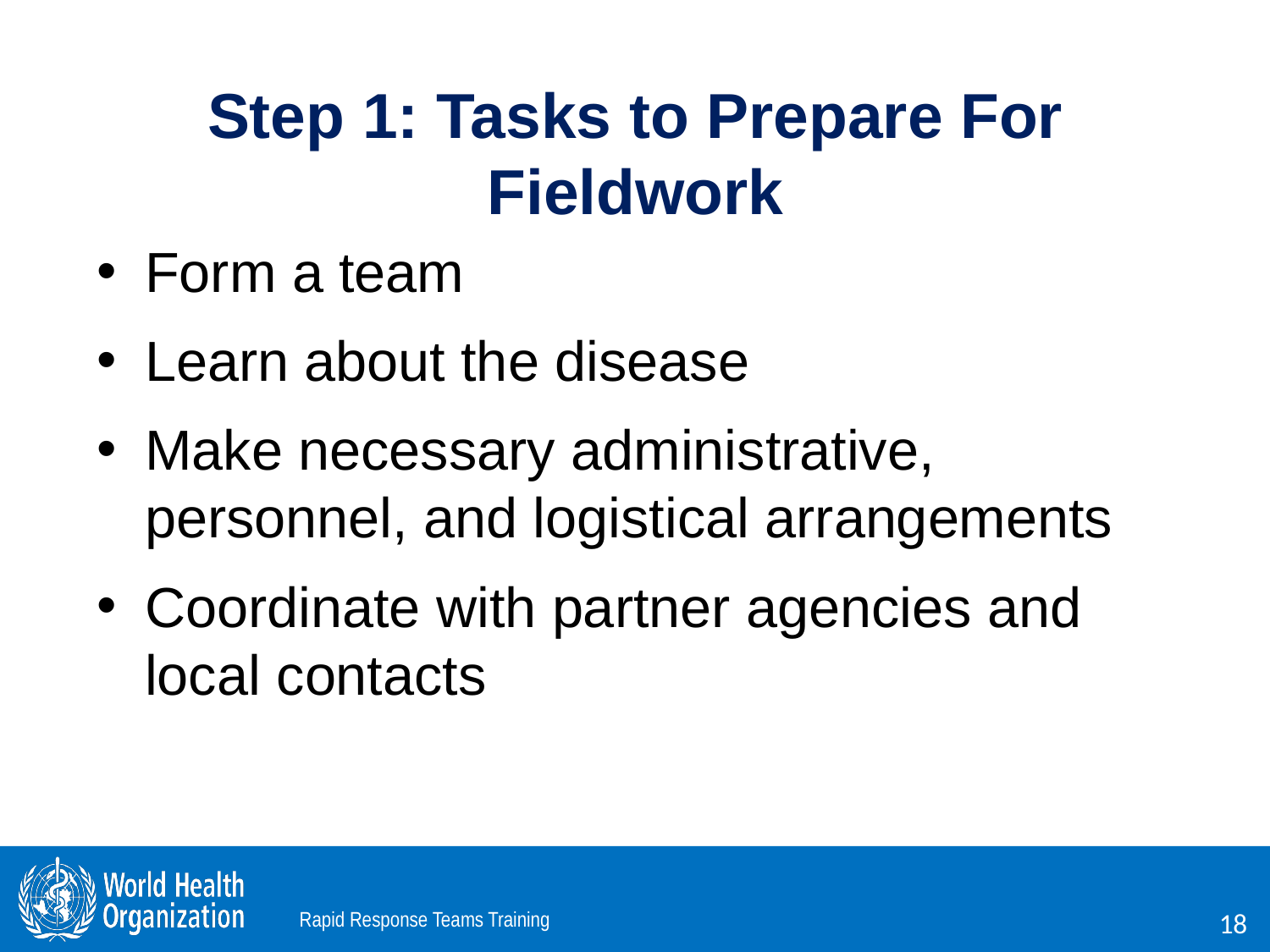

Step 1: Tasks to Prepare For Fieldwork
Form a team
Learn about the disease
Make necessary administrative, personnel, and logistical arrangements
Coordinate with partner agencies and local contacts